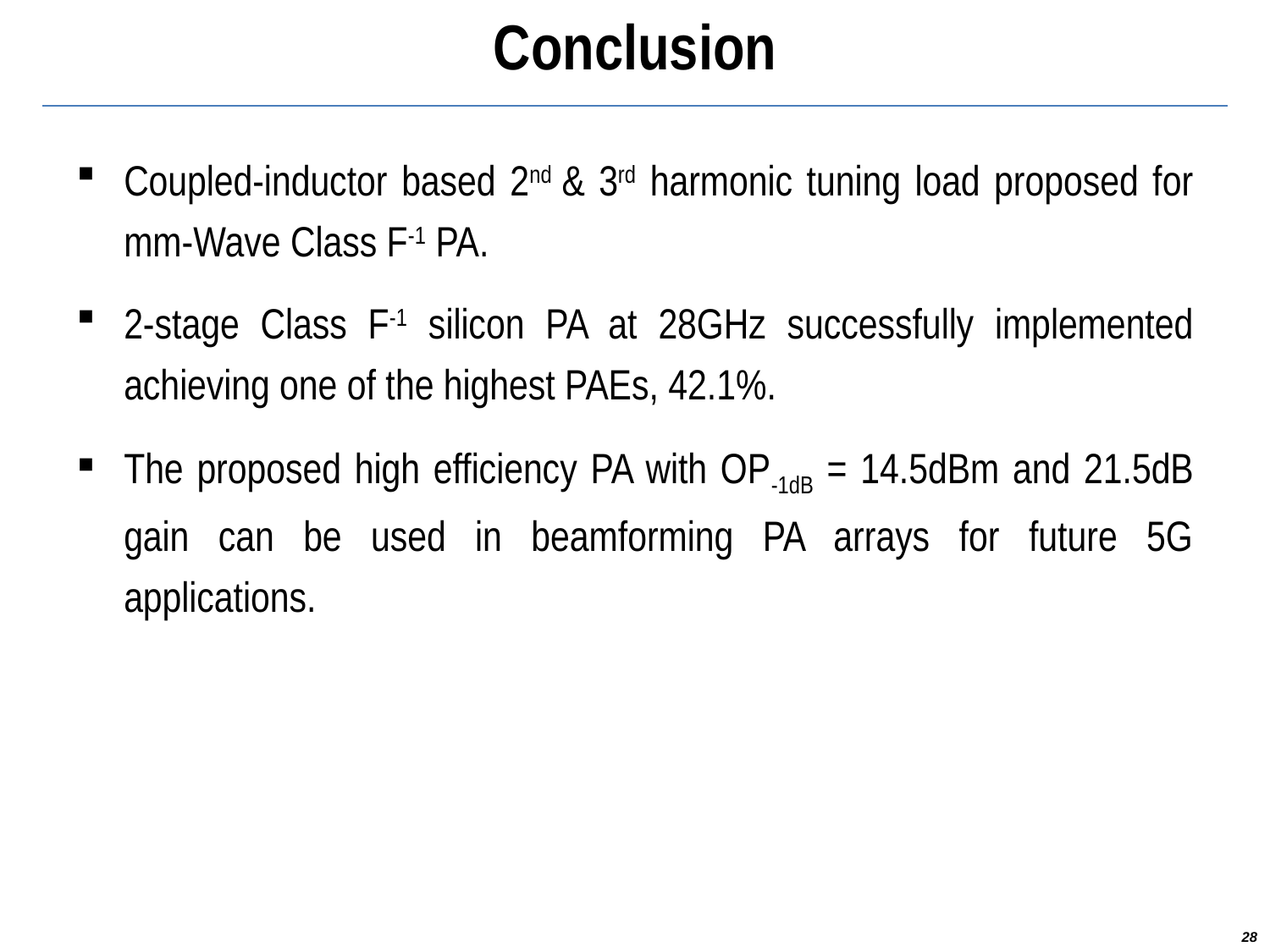

# Conclusion
Coupled-inductor based 2nd & 3rd harmonic tuning load proposed for mm-Wave Class F-1 PA.
2-stage Class F-1 silicon PA at 28GHz successfully implemented achieving one of the highest PAEs, 42.1%.
The proposed high efficiency PA with OP-1dB = 14.5dBm and 21.5dB gain can be used in beamforming PA arrays for future 5G applications.